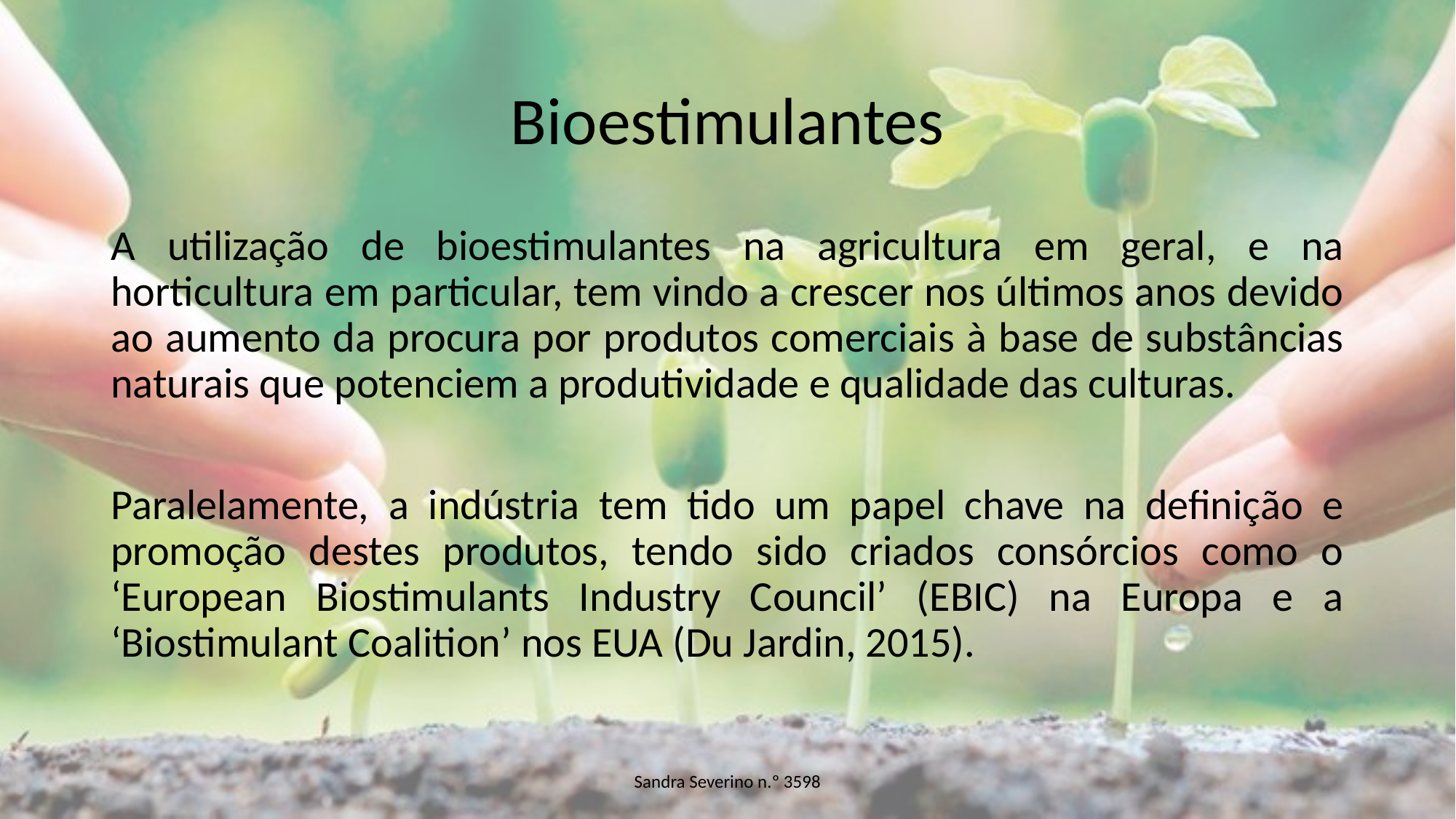

# Bioestimulantes
A utilização de bioestimulantes na agricultura em geral, e na horticultura em particular, tem vindo a crescer nos últimos anos devido ao aumento da procura por produtos comerciais à base de substâncias naturais que potenciem a produtividade e qualidade das culturas.

Paralelamente, a indústria tem tido um papel chave na definição e promoção destes produtos, tendo sido criados consórcios como o ‘European Biostimulants Industry Council’ (EBIC) na Europa e a ‘Biostimulant Coalition’ nos EUA (Du Jardin, 2015).
Sandra Severino n.º 3598